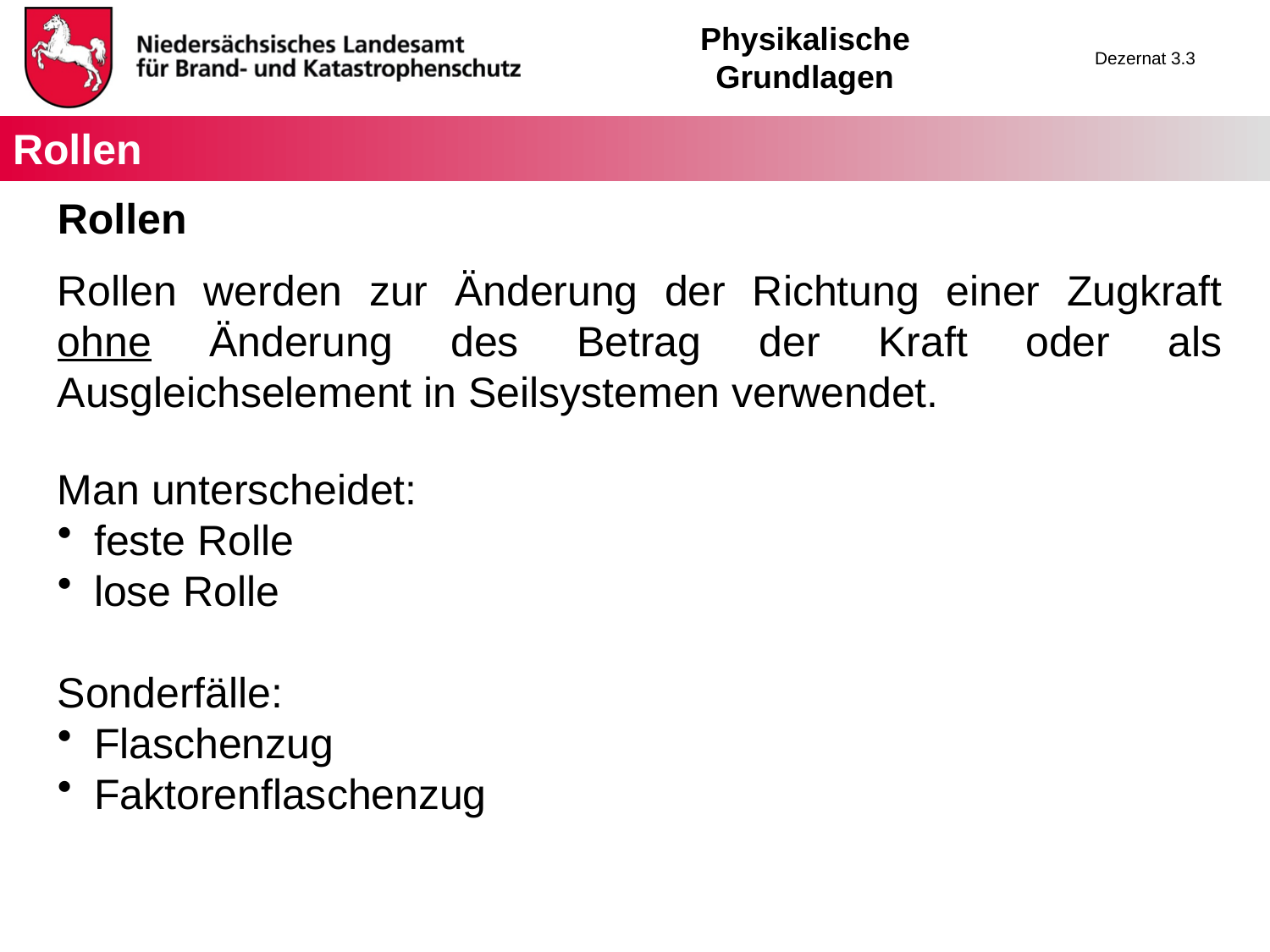

# Rollen
Rollen
Rollen werden zur Änderung der Richtung einer Zugkraft ohne Änderung des Betrag der Kraft oder als Ausgleichselement in Seilsystemen verwendet.
Man unterscheidet:
feste Rolle
lose Rolle

Sonderfälle:
Flaschenzug
Faktorenflaschenzug